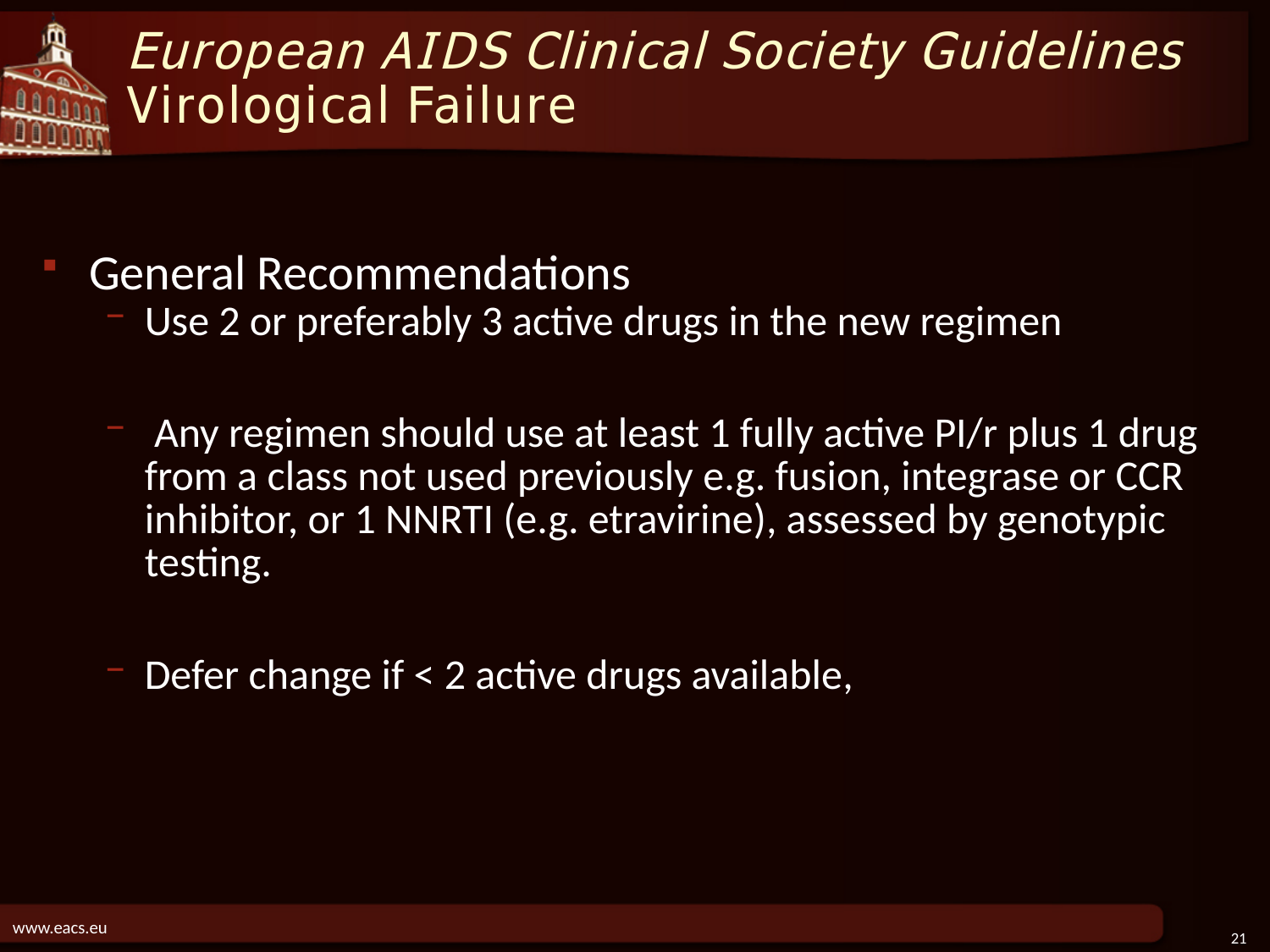

European AIDS Clinical Society Guidelines
Virological Failure
General Recommendations
Use 2 or preferably 3 active drugs in the new regimen

 Any regimen should use at least 1 fully active PI/r plus 1 drug from a class not used previously e.g. fusion, integrase or CCR inhibitor, or 1 NNRTI (e.g. etravirine), assessed by genotypic testing.

Defer change if < 2 active drugs available,
www.eacs.eu
21